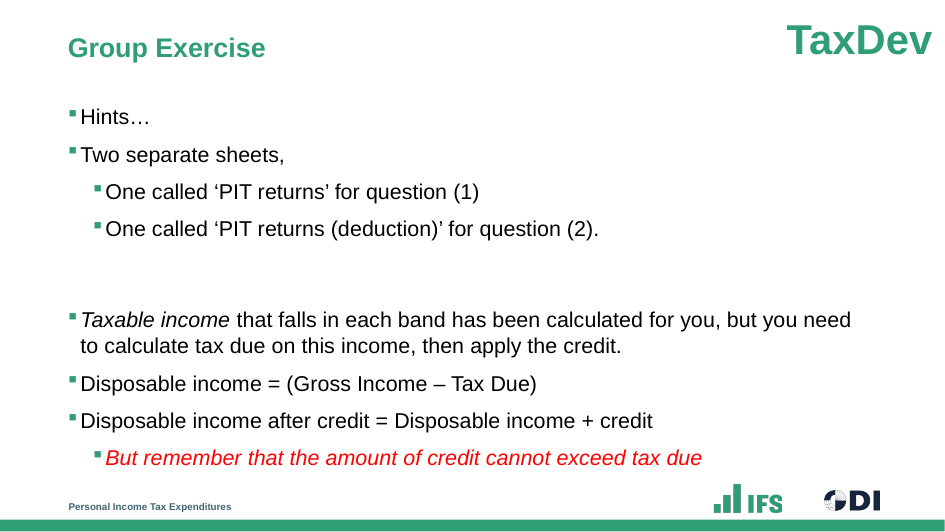

# Group Exercise
Hints…
Two separate sheets,
One called ‘PIT returns’ for question (1)
One called ‘PIT returns (deduction)’ for question (2).

Taxable income that falls in each band has been calculated for you, but you need to calculate tax due on this income, then apply the credit.
Disposable income = (Gross Income – Tax Due)
Disposable income after credit = Disposable income + credit
But remember that the amount of credit cannot exceed tax due

Personal Income Tax Expenditures